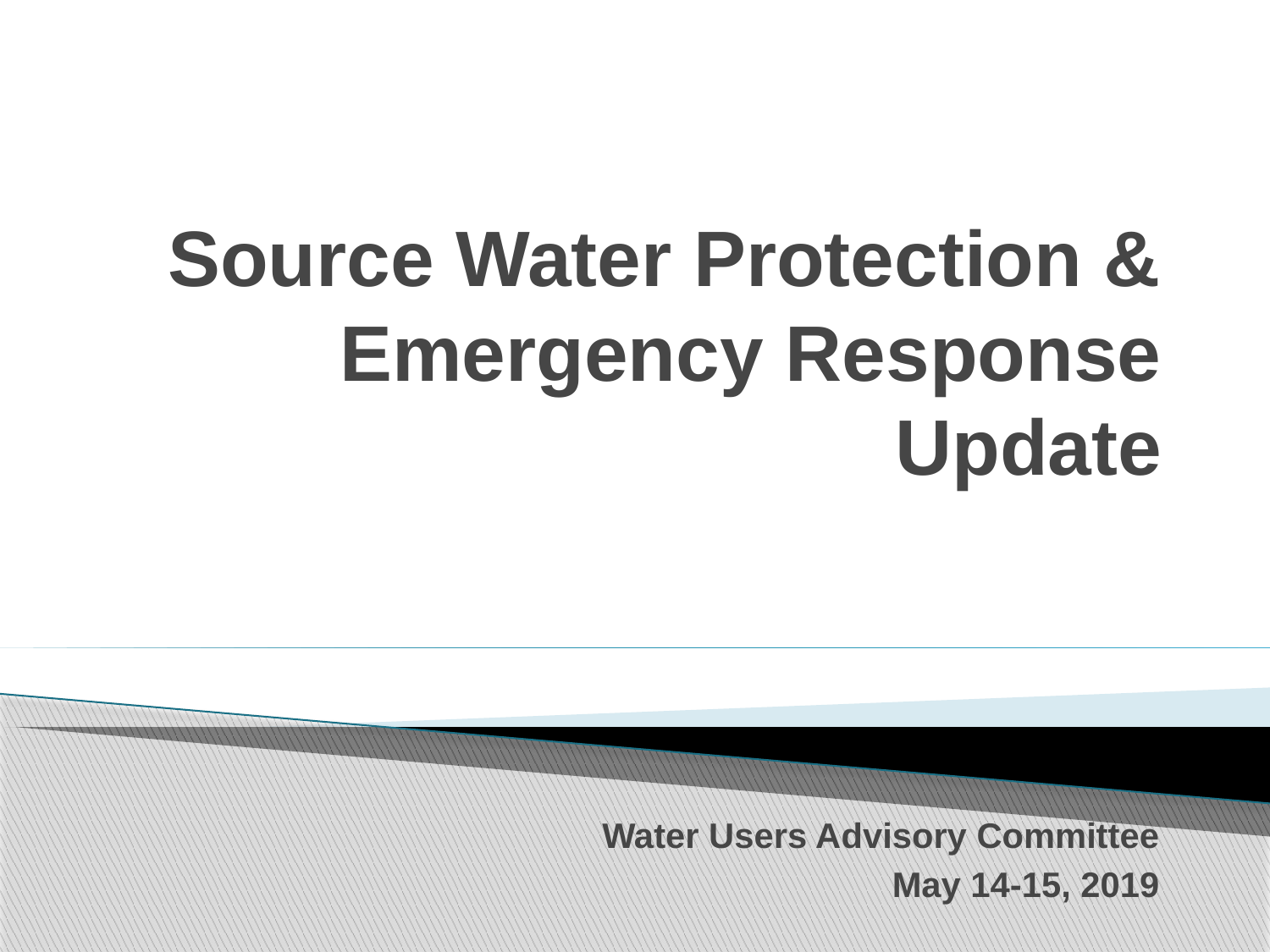

# Source Water Protection & Emergency Response Update

Water Users Advisory Committee
May 14-15, 2019